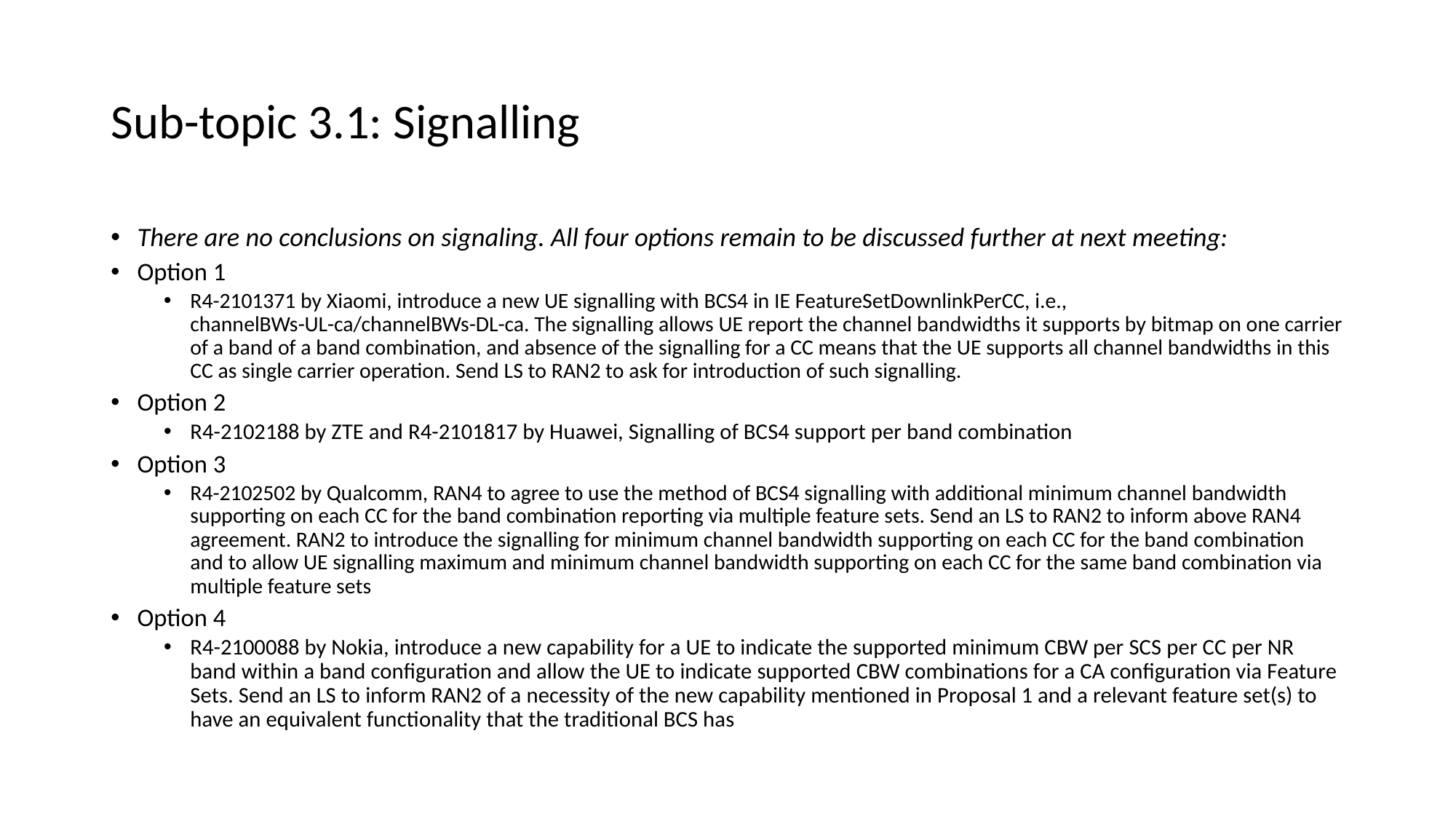

# Sub-topic 3.1: Signalling
There are no conclusions on signaling. All four options remain to be discussed further at next meeting:
Option 1
R4-2101371 by Xiaomi, introduce a new UE signalling with BCS4 in IE FeatureSetDownlinkPerCC, i.e., channelBWs-UL-ca/channelBWs-DL-ca. The signalling allows UE report the channel bandwidths it supports by bitmap on one carrier of a band of a band combination, and absence of the signalling for a CC means that the UE supports all channel bandwidths in this CC as single carrier operation. Send LS to RAN2 to ask for introduction of such signalling.
Option 2
R4-2102188 by ZTE and R4-2101817 by Huawei, Signalling of BCS4 support per band combination
Option 3
R4-2102502 by Qualcomm, RAN4 to agree to use the method of BCS4 signalling with additional minimum channel bandwidth supporting on each CC for the band combination reporting via multiple feature sets. Send an LS to RAN2 to inform above RAN4 agreement. RAN2 to introduce the signalling for minimum channel bandwidth supporting on each CC for the band combination and to allow UE signalling maximum and minimum channel bandwidth supporting on each CC for the same band combination via multiple feature sets
Option 4
R4-2100088 by Nokia, introduce a new capability for a UE to indicate the supported minimum CBW per SCS per CC per NR band within a band configuration and allow the UE to indicate supported CBW combinations for a CA configuration via Feature Sets. Send an LS to inform RAN2 of a necessity of the new capability mentioned in Proposal 1 and a relevant feature set(s) to have an equivalent functionality that the traditional BCS has